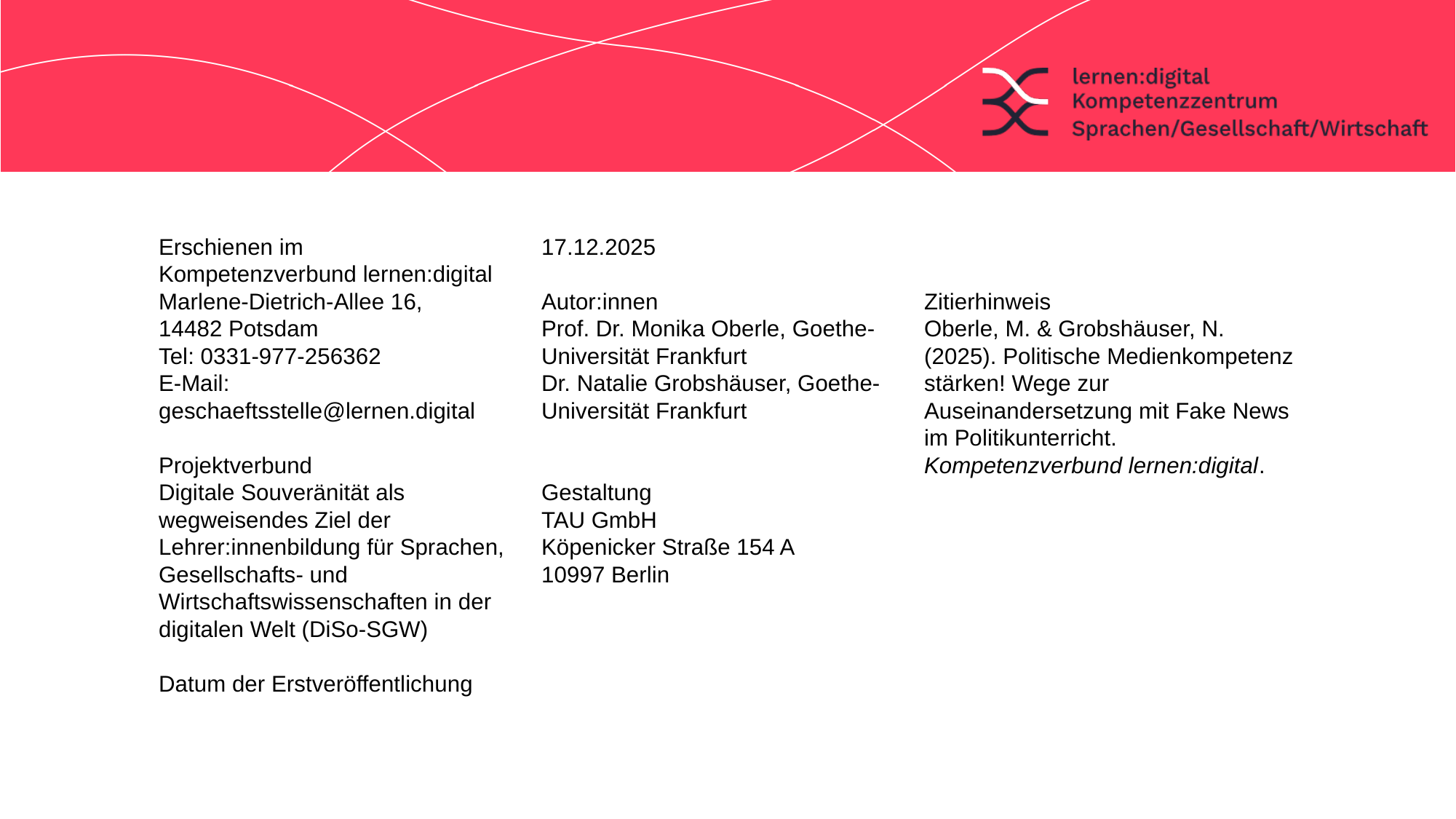

Erschienen im
Kompetenzverbund lernen:digital
Marlene-Dietrich-Allee 16,
14482 Potsdam
Tel: 0331-977-256362
E-Mail: geschaeftsstelle@lernen.digital

Projektverbund
Digitale Souveränität als wegweisendes Ziel der Lehrer:innenbildung für Sprachen, Gesellschafts- und Wirtschaftswissenschaften in der digitalen Welt (DiSo-SGW)
Datum der Erstveröffentlichung
17.12.2025

Autor:innen
Prof. Dr. Monika Oberle, Goethe-Universität Frankfurt
Dr. Natalie Grobshäuser, Goethe-Universität Frankfurt
Gestaltung
TAU GmbH
Köpenicker Straße 154 A
10997 Berlin

Zitierhinweis
Oberle, M. & Grobshäuser, N. (2025). Politische Medienkompetenz stärken! Wege zur Auseinandersetzung mit Fake News im Politikunterricht. Kompetenzverbund lernen:digital.